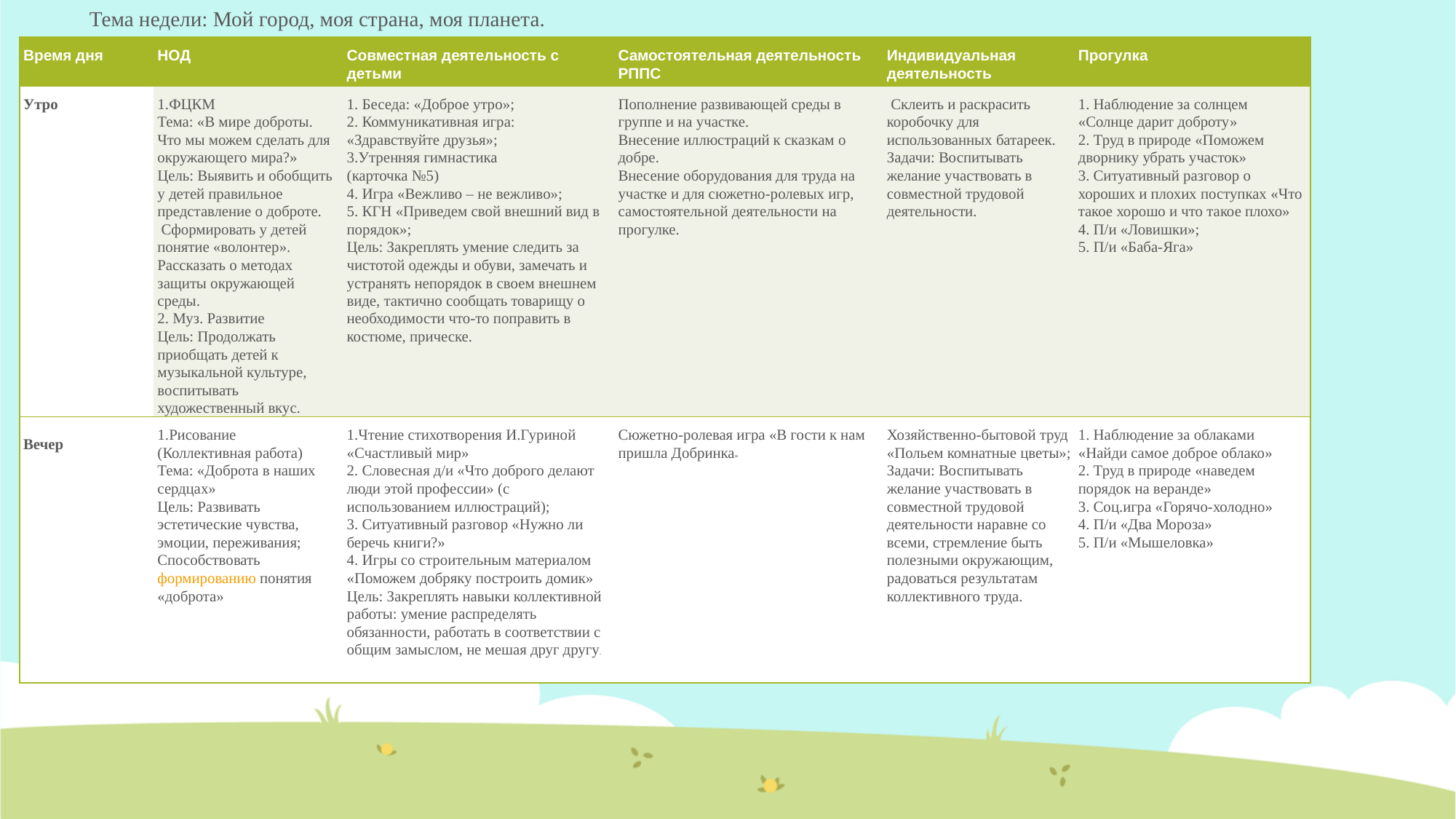

Тема недели: Мой город, моя страна, моя планета.
| Время дня | НОД | Совместная деятельность с детьми | Самостоятельная деятельность РППС | Индивидуальная деятельность | Прогулка |
| --- | --- | --- | --- | --- | --- |
| Утро | 1.ФЦКМ Тема: «В мире доброты. Что мы можем сделать для окружающего мира?» Цель: Выявить и обобщить у детей правильное представление о доброте. Сформировать у детей понятие «волонтер». Рассказать о методах защиты окружающей среды. 2. Муз. Развитие Цель: Продолжать приобщать детей к музыкальной культуре, воспитывать художественный вкус. | 1. Беседа: «Доброе утро»; 2. Коммуникативная игра: «Здравствуйте друзья»; 3.Утренняя гимнастика (карточка №5) 4. Игра «Вежливо – не вежливо»; 5. КГН «Приведем свой внешний вид в порядок»; Цель: Закреплять умение следить за чистотой одежды и обуви, замечать и устранять непорядок в своем внешнем виде, тактично сообщать товарищу о необходимости что-то поправить в костюме, прическе. | Пополнение развивающей среды в группе и на участке. Внесение иллюстраций к сказкам о добре. Внесение оборудования для труда на участке и для сюжетно-ролевых игр, самостоятельной деятельности на прогулке. | Склеить и раскрасить коробочку для использованных батареек. Задачи: Воспитывать желание участвовать в совместной трудовой деятельности. | 1. Наблюдение за солнцем «Солнце дарит доброту» 2. Труд в природе «Поможем дворнику убрать участок» 3. Ситуативный разговор о хороших и плохих поступках «Что такое хорошо и что такое плохо» 4. П/и «Ловишки»; 5. П/и «Баба-Яга» |
| Вечер | 1.Рисование (Коллективная работа) Тема: «Доброта в наших сердцах» Цель: Развивать эстетические чувства, эмоции, переживания; Способствовать формированию понятия «доброта» | 1.Чтение стихотворения И.Гуриной «Счастливый мир» 2. Словесная д/и «Что доброго делают люди этой профессии» (с использованием иллюстраций); 3. Ситуативный разговор «Нужно ли беречь книги?» 4. Игры со строительным материалом «Поможем добряку построить домик» Цель: Закреплять навыки коллективной работы: умение распределять обязанности, работать в соответствии с общим замыслом, не мешая друг другу. | Сюжетно-ролевая игра «В гости к нам пришла Добринка» | Хозяйственно-бытовой труд «Польем комнатные цветы»; Задачи: Воспитывать желание участвовать в совместной трудовой деятельности наравне со всеми, стремление быть полезными окружающим, радоваться результатам коллективного труда. | 1. Наблюдение за облаками «Найди самое доброе облако» 2. Труд в природе «наведем порядок на веранде» 3. Соц.игра «Горячо-холодно» 4. П/и «Два Мороза» 5. П/и «Мышеловка» |